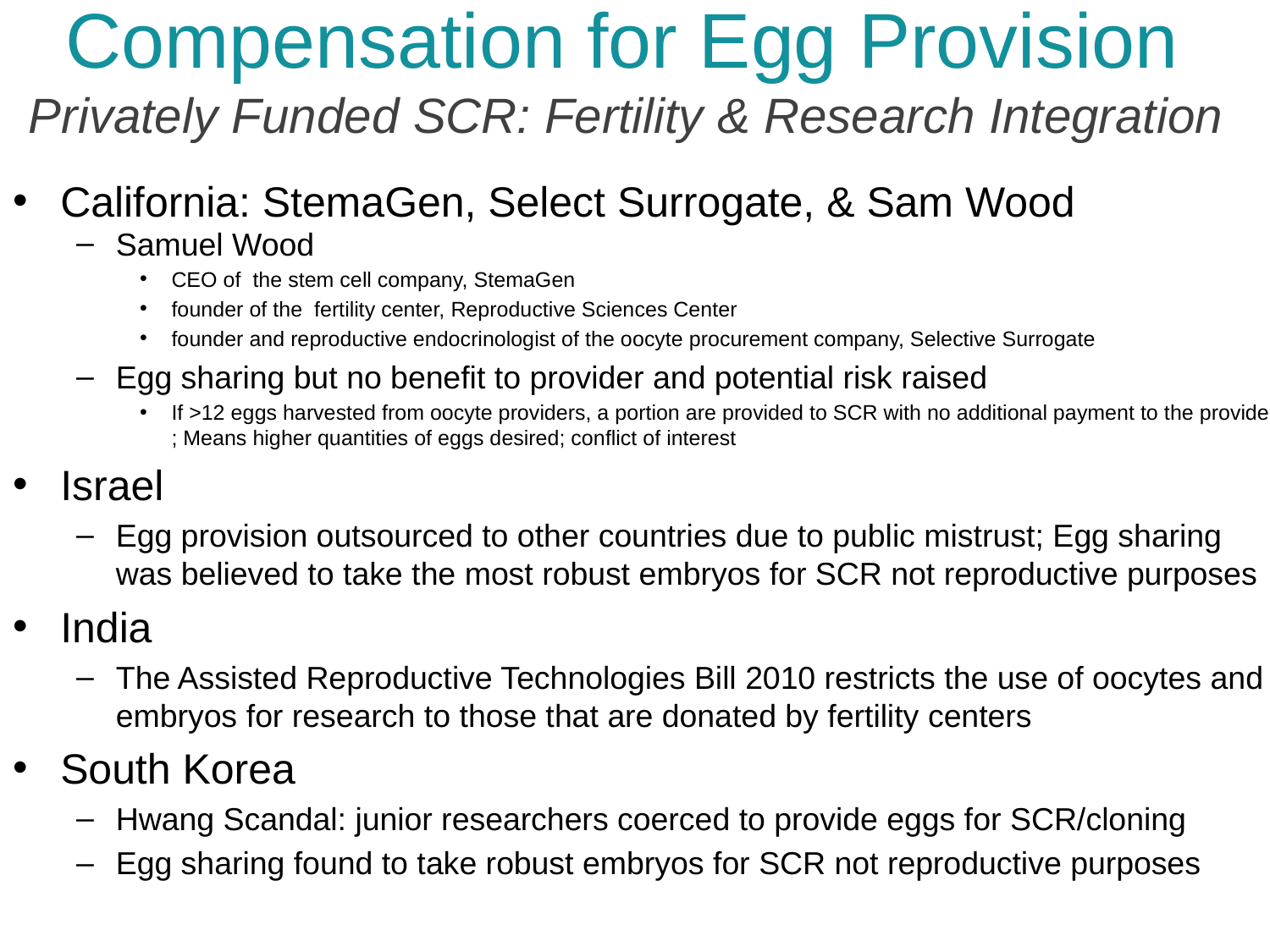

# Compensation for Egg Provision Privately Funded SCR: Fertility & Research Integration
California: StemaGen, Select Surrogate, & Sam Wood
Samuel Wood
CEO of  the stem cell company, StemaGen
founder of the  fertility center, Reproductive Sciences Center
founder and reproductive endocrinologist of the oocyte procurement company, Selective Surrogate
Egg sharing but no benefit to provider and potential risk raised
If >12 eggs harvested from oocyte providers, a portion are provided to SCR with no additional payment to the provider ; Means higher quantities of eggs desired; conflict of interest
Israel
Egg provision outsourced to other countries due to public mistrust; Egg sharing was believed to take the most robust embryos for SCR not reproductive purposes
India
The Assisted Reproductive Technologies Bill 2010 restricts the use of oocytes and embryos for research to those that are donated by fertility centers
South Korea
Hwang Scandal: junior researchers coerced to provide eggs for SCR/cloning
Egg sharing found to take robust embryos for SCR not reproductive purposes